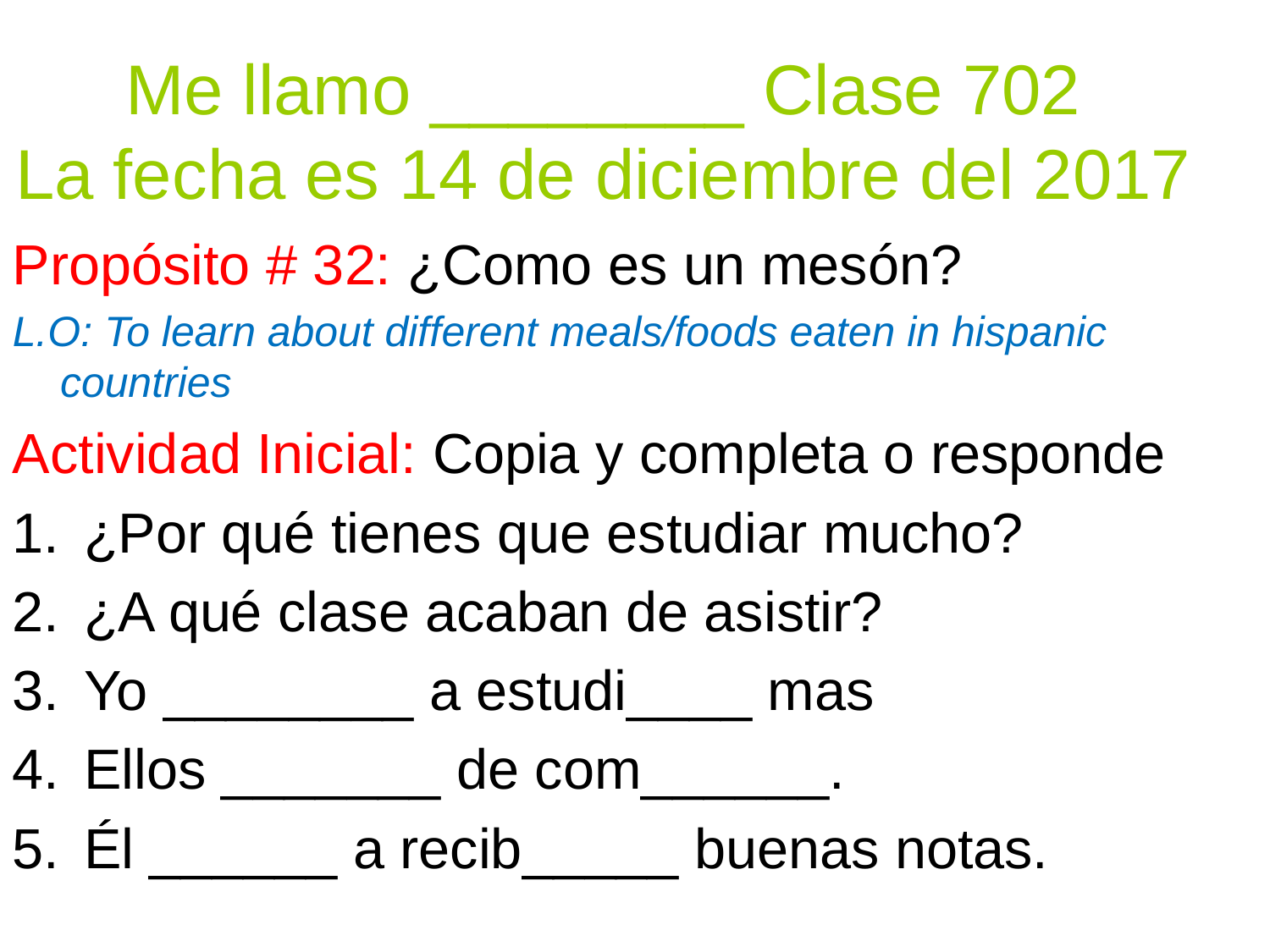

Me llamo ________ Clase 702
La fecha es 14 de diciembre del 2017
Propósito # 32: ¿Como es un mesón?
L.O: To learn about different meals/foods eaten in hispanic countries
Actividad Inicial: Copia y completa o responde
¿Por qué tienes que estudiar mucho?
¿A qué clase acaban de asistir?
Yo ________ a estudi____ mas
Ellos _______ de com______.
Él ______ a recib_____ buenas notas.